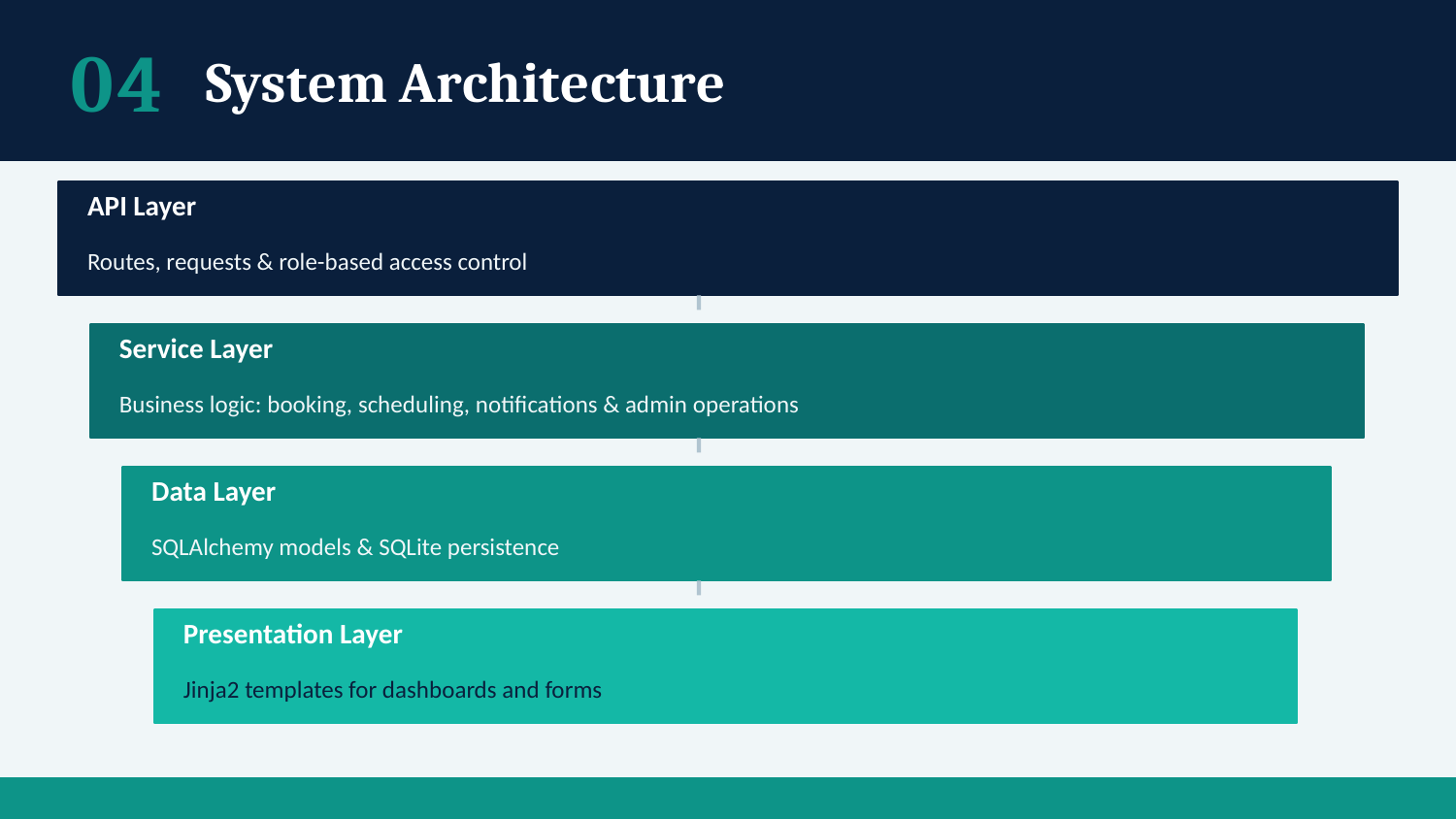

04
System Architecture

API Layer
Routes, requests & role-based access control

Service Layer
Business logic: booking, scheduling, notifications & admin operations

Data Layer
SQLAlchemy models & SQLite persistence

Presentation Layer
Jinja2 templates for dashboards and forms